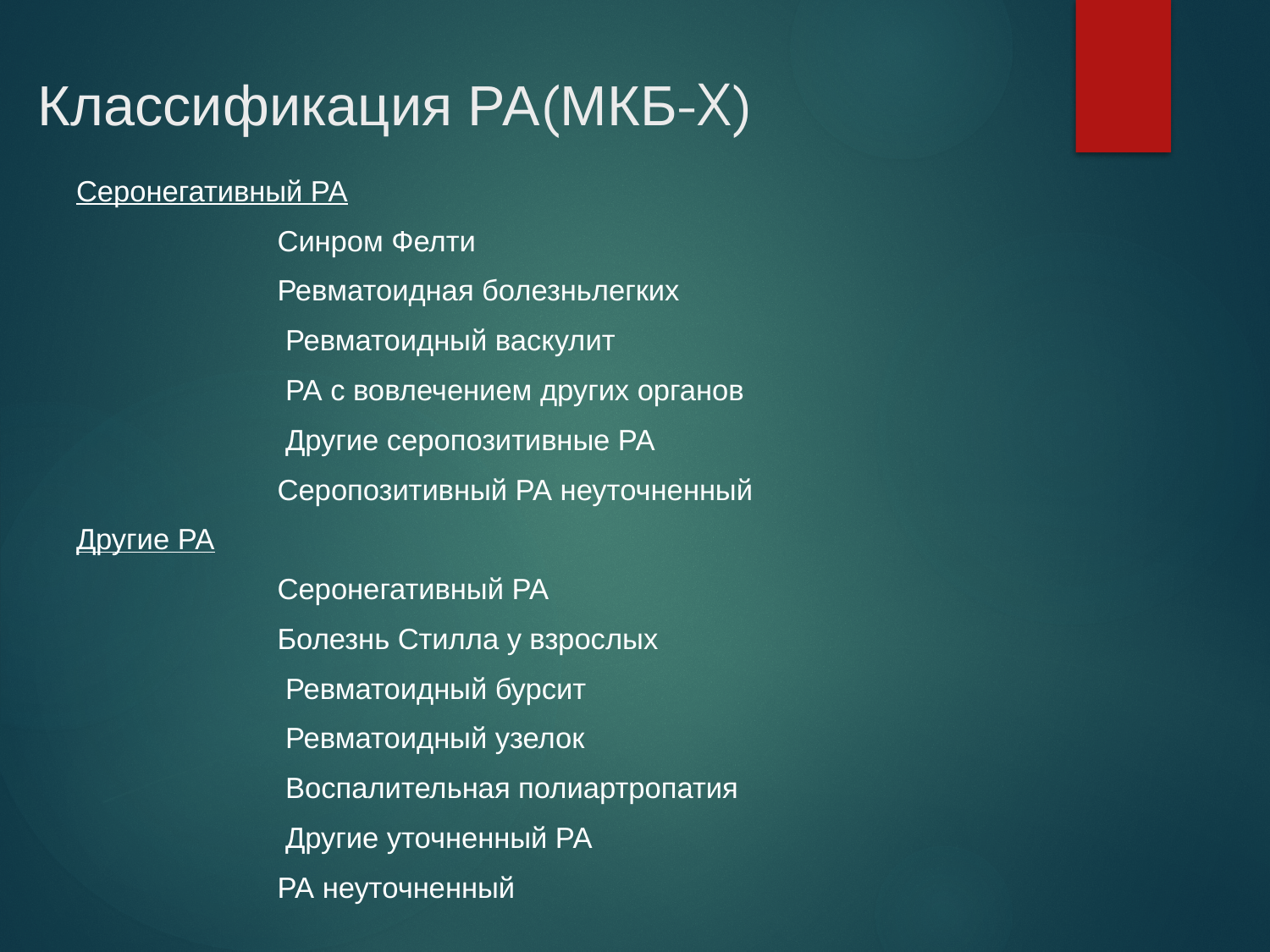

# Классификация РА(МКБ-X)
Серонегативный РА
                         Синром Фелти
                         Ревматоидная болезньлегких
                          Ревматоидный васкулит
                          РА с вовлечением других органов
                          Другие серопозитивные РА
                         Серопозитивный РА неуточненный
Другие РА
                         Серонегативный РА
                         Болезнь Стилла у взрослых
                          Ревматоидный бурсит
                          Ревматоидный узелок
                          Воспалительная полиартропатия
                          Другие уточненный РА
                         РА неуточненный